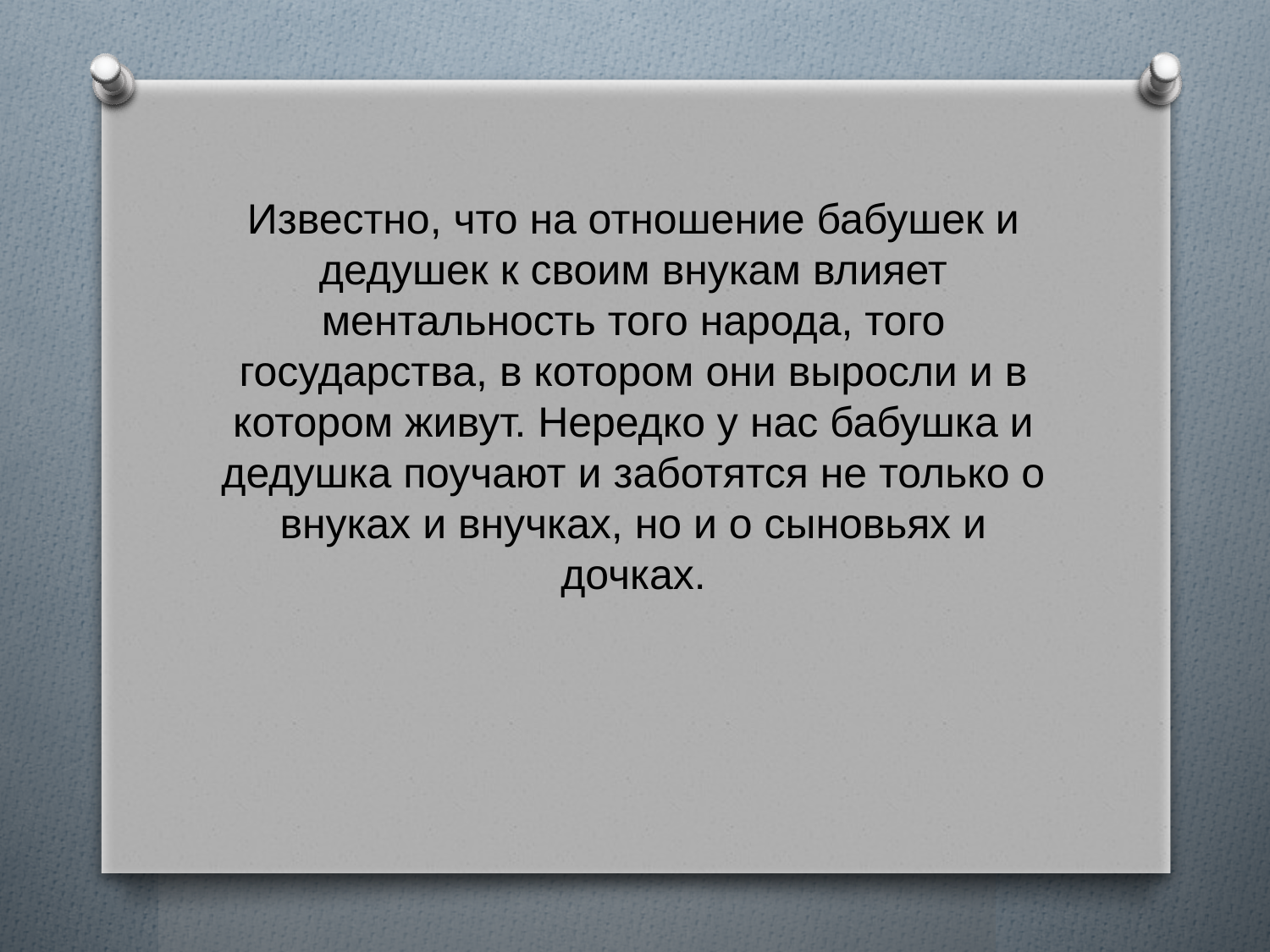

Известно, что на отношение бабушек и дедушек к своим внукам влияет ментальность того народа, того государства, в котором они выросли и в котором живут. Нередко у нас бабушка и дедушка поучают и заботятся не только о внуках и внучках, но и о сыновьях и дочках.